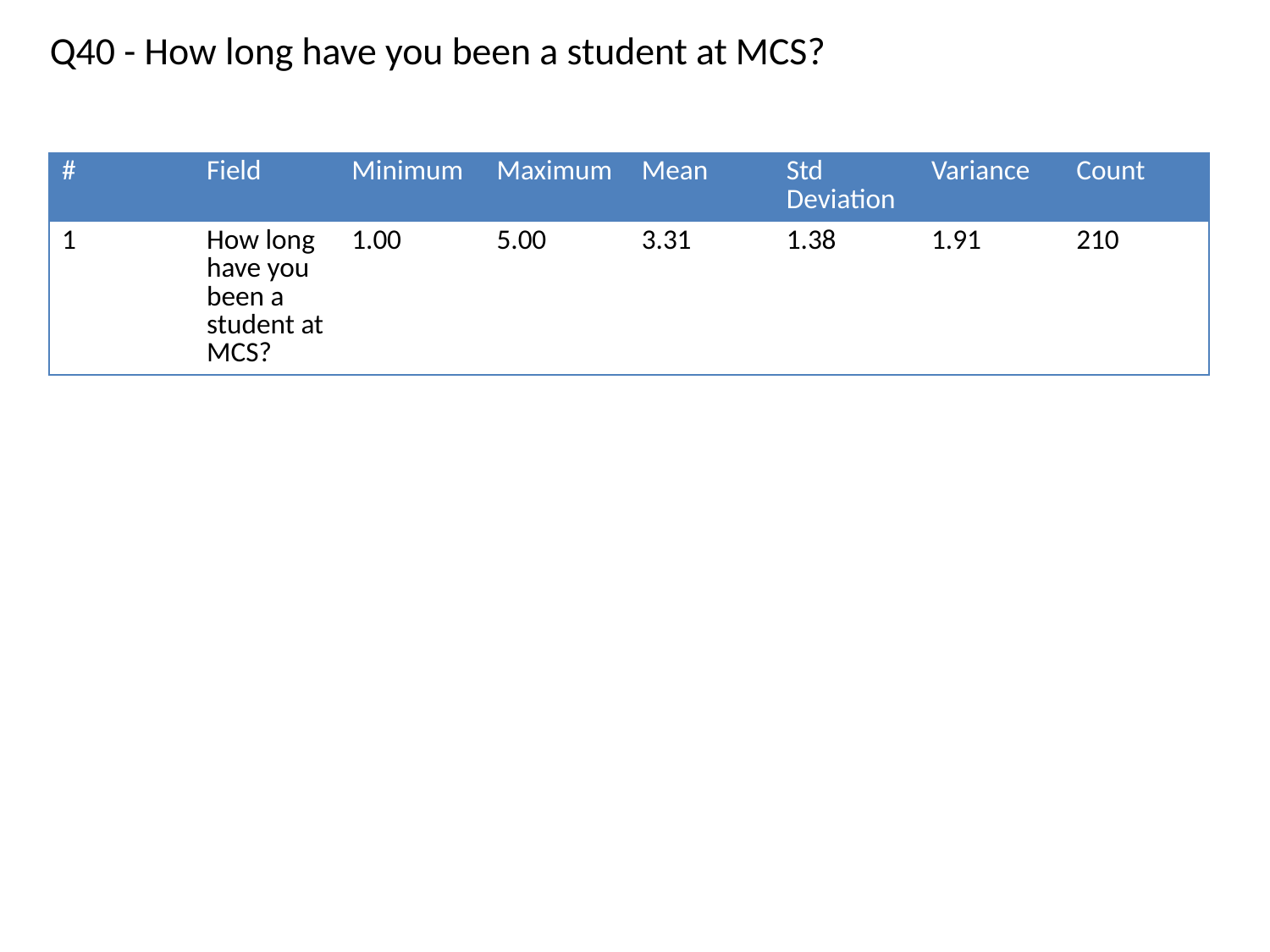

Q40 - How long have you been a student at MCS?
| # | Field | Minimum | Maximum | Mean | Std Deviation | Variance | Count |
| --- | --- | --- | --- | --- | --- | --- | --- |
| 1 | How long have you been a student at MCS? | 1.00 | 5.00 | 3.31 | 1.38 | 1.91 | 210 |